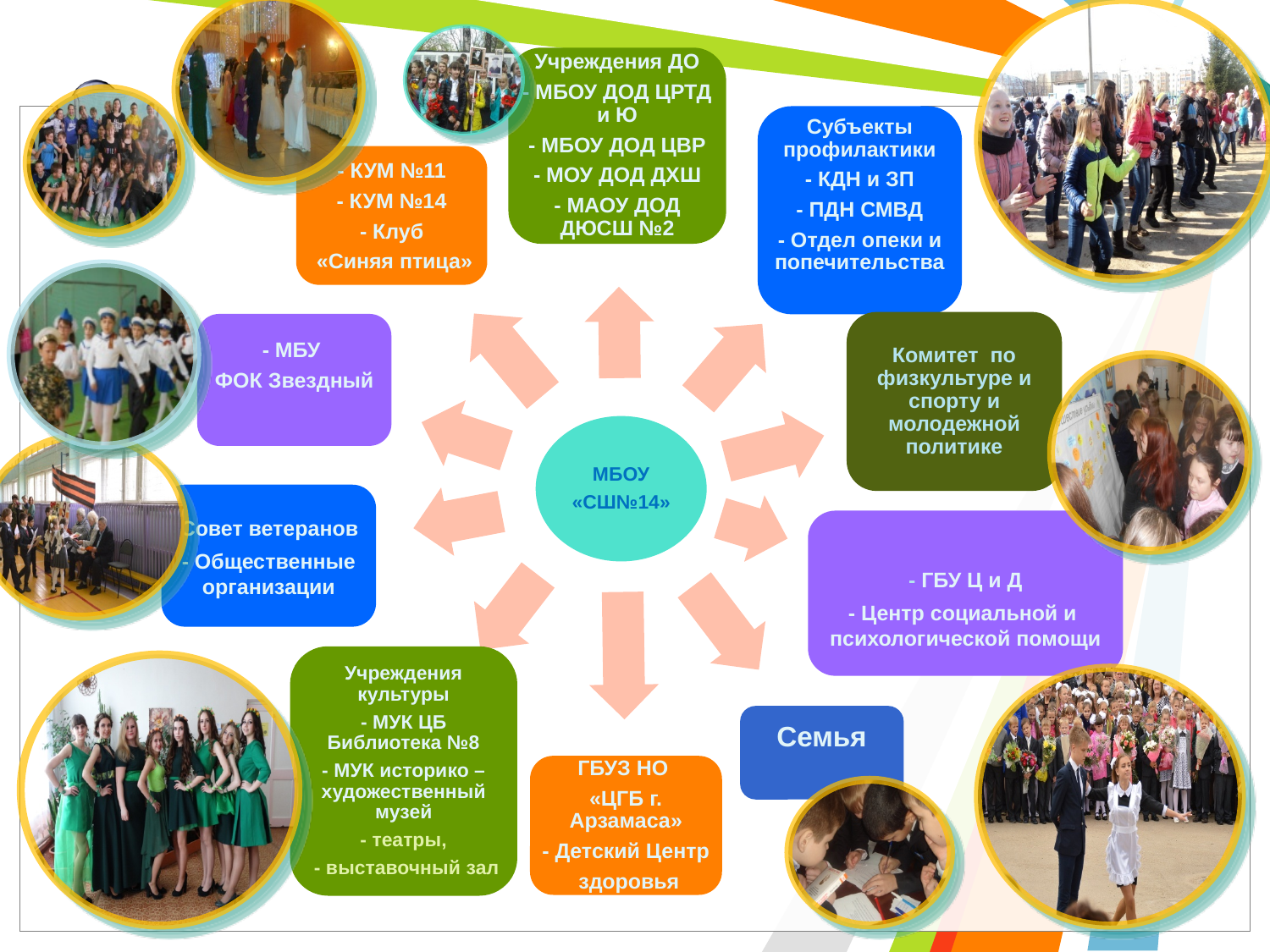

МБОУ
«СШ№14»

Учреждения ДО
- МБОУ ДОД ЦРТД и Ю
- МБОУ ДОД ЦВР
- МОУ ДОД ДХШ
- МАОУ ДОД ДЮСШ №2

Субъекты профилактики
- КДН и ЗП
- ПДН СМВД
- Отдел опеки и попечительства

Комитет  по физкультуре и спорту и молодежной политике

- ГБУ Ц и Д
- Центр социальной и  психологической помощи

Семья

ГБУЗ НО
«ЦГБ г. Арзамаса»
- Детский Центр
 здоровья

Учреждения культуры
- МУК ЦБ Библиотека №8
- МУК историко –художественный музей
- театры,
 - выставочный зал

-Совет ветеранов
- Общественные организации

- МБУ
ФОК Звездный

- КУМ №11
- КУМ №14
- Клуб
 «Синяя птица»